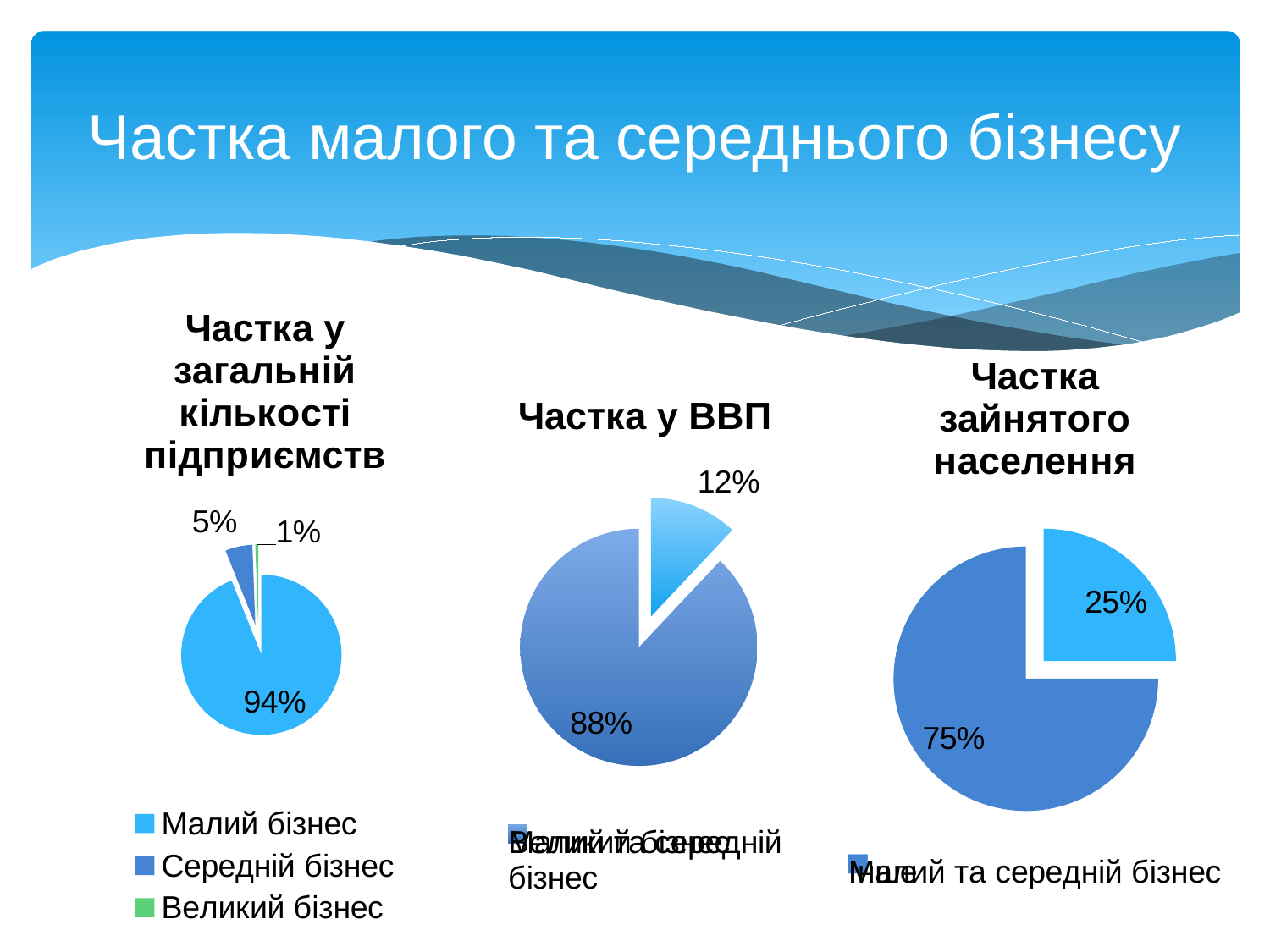

# Частка малого та середнього бізнесу

### Chart: Частка у загальній кількості підприємств

| Category | Частка у загаліній кількості |
|---|---|
| Малий бізнес | 94.3 |
| Середній бізнес | 5.5 |
| Великий бізнес | 0.6000000000000001 |

### Chart:

| Category | Частка зайнятого населення |
|---|---|
| Малий та середній бізнес | 25.0 |
| Інше  | 75.0 |

### Chart:

| Category | Частка у ВВП |
|---|---|
| Малий та середній бізнес | 12.0 |
| Великий бізнес | 88.0 |